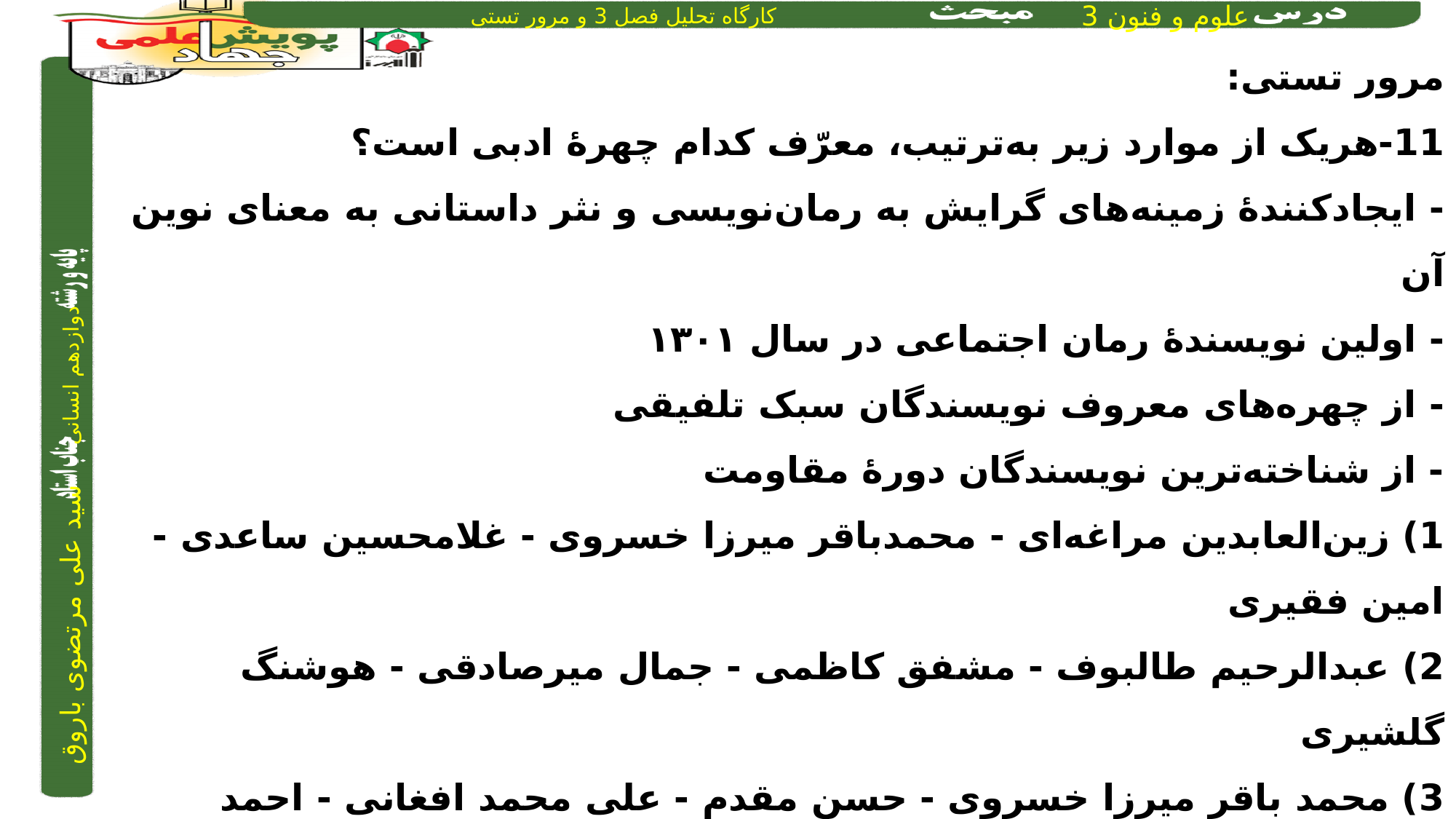

مرور تستی:
11-هریک از موارد زیر به‌ترتیب، معرّف کدام چهرۀ ادبی است؟
- ایجادکنندۀ زمینه‌های گرایش به رمان‌نویسی و نثر داستانی به معنای نوین آن
- اولین نویسندۀ رمان اجتماعی در سال ۱۳۰۱
- از چهره‌های معروف نویسندگان سبک تلفیقی
- از شناخته‌ترین نویسندگان دورۀ مقاومت
1) زین‌العابدین مراغه‌ای - محمدباقر میرزا خسروی - غلامحسین ساعدی - امین فقیری
2) عبدالرحیم طالبوف - مشفق کاظمی - جمال میرصادقی - هوشنگ گلشیری
3) محمد باقر میرزا خسروی - حسن مقدم - علی محمد افغانی - احمد محمود
4) زین‌العابدین مراغه‌ای - مشفق کاظمی - جلال آل احمد - محمود اعتمادزاده

2